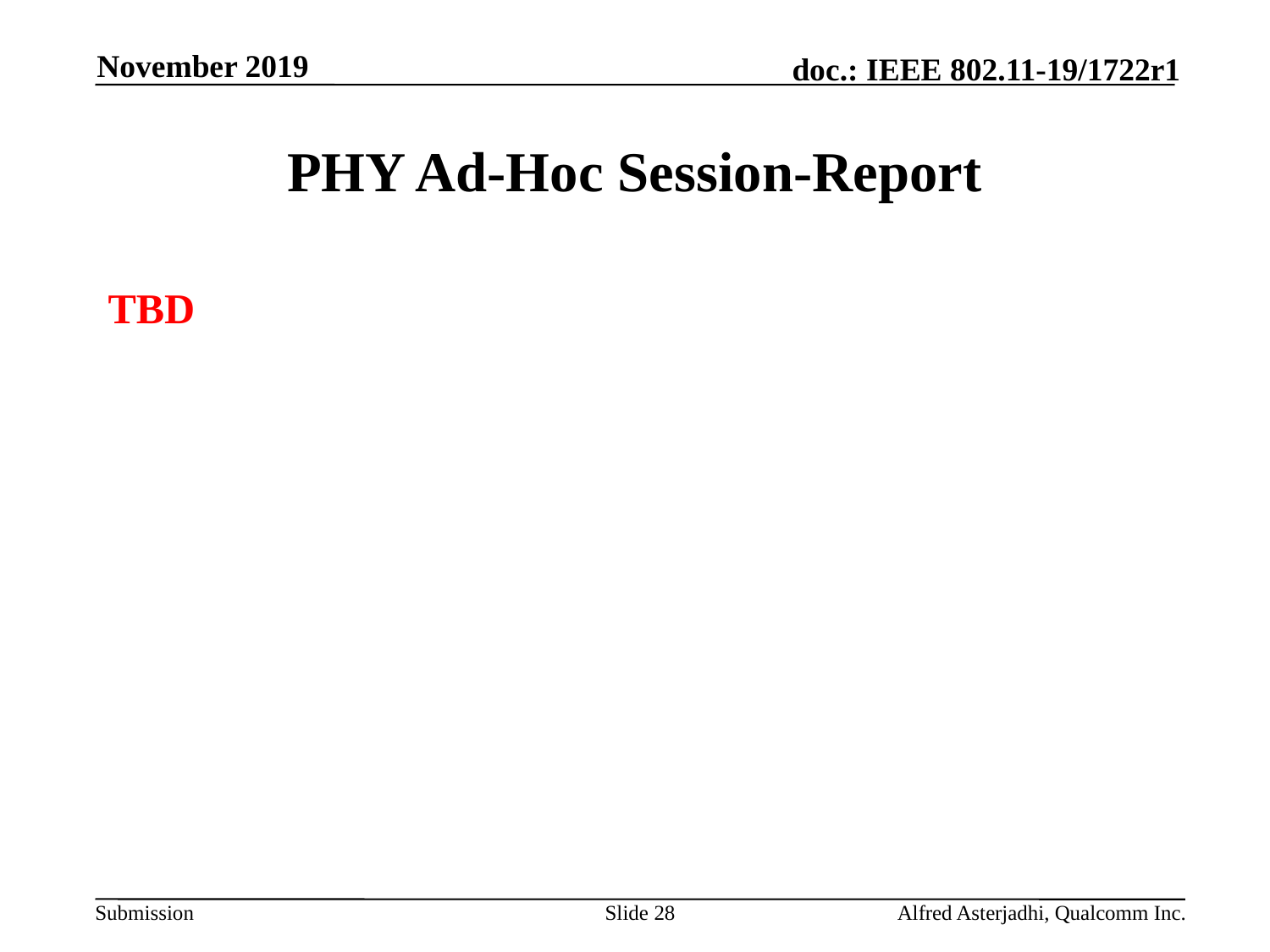

November 2019
# PHY Ad-Hoc Session-Report
TBD
Slide 28
Alfred Asterjadhi, Qualcomm Inc.